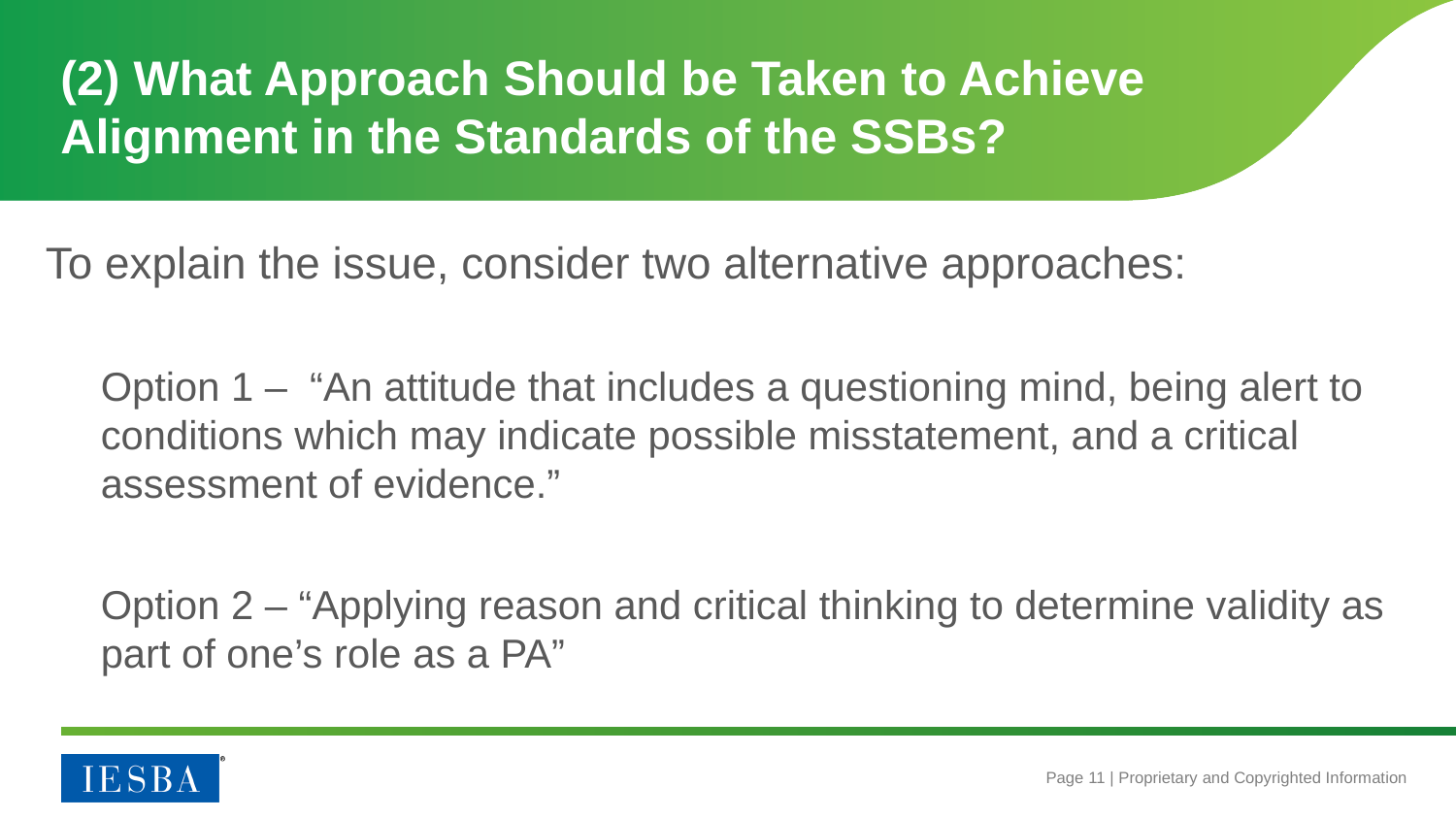

# (2) What Approach Should be Taken to Achieve Alignment in the Standards of the SSBs?
To explain the issue, consider two alternative approaches:

Option 1 –  “An attitude that includes a questioning mind, being alert to conditions which may indicate possible misstatement, and a critical assessment of evidence.”

Option 2 – “Applying reason and critical thinking to determine validity as part of one’s role as a PA”